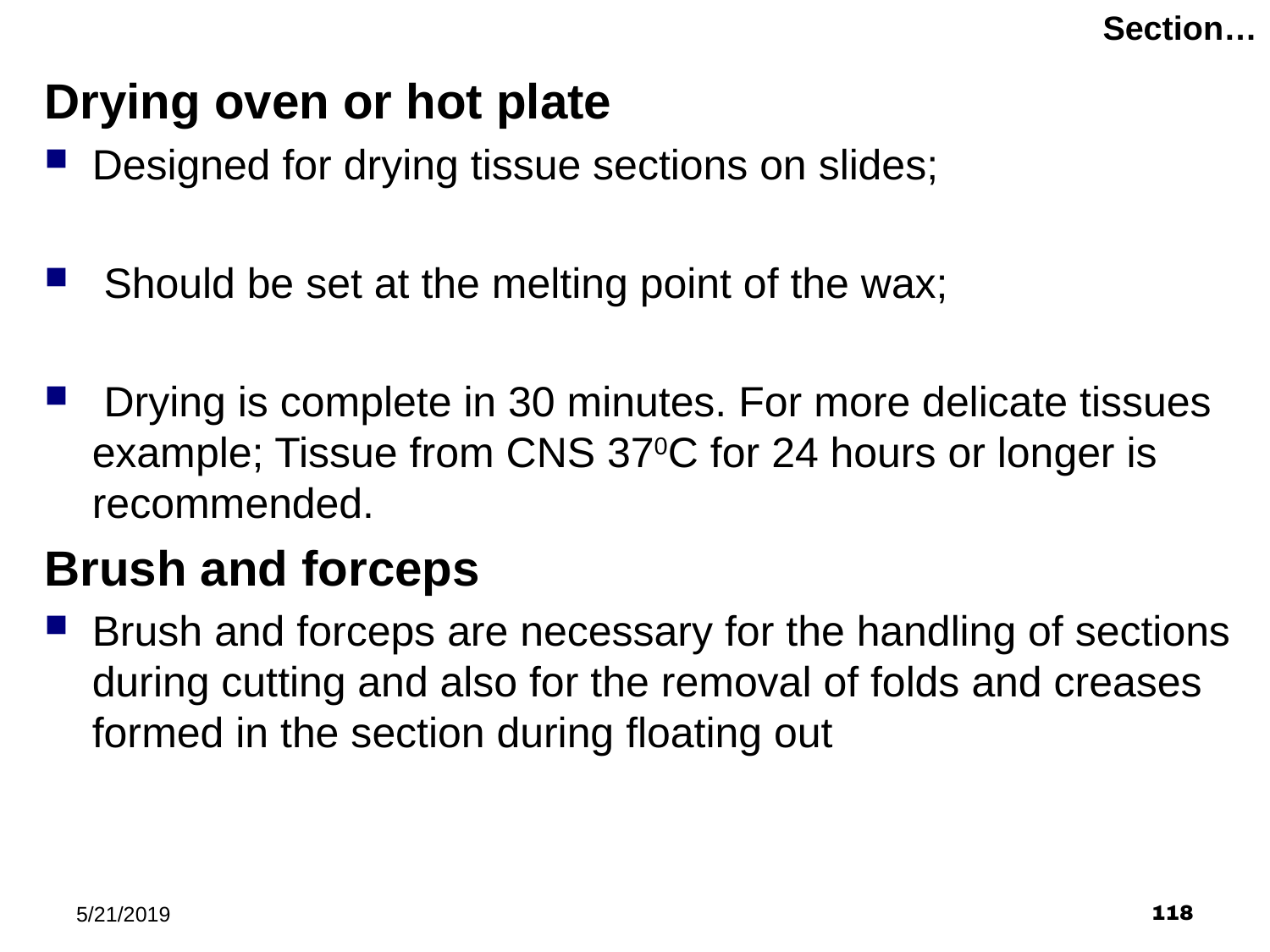

# Section…
Drying oven or hot plate
Designed for drying tissue sections on slides;

 Should be set at the melting point of the wax;

 Drying is complete in 30 minutes. For more delicate tissues example; Tissue from CNS 370C for 24 hours or longer is recommended.
Brush and forceps
Brush and forceps are necessary for the handling of sections during cutting and also for the removal of folds and creases formed in the section during floating out

5/21/2019
118